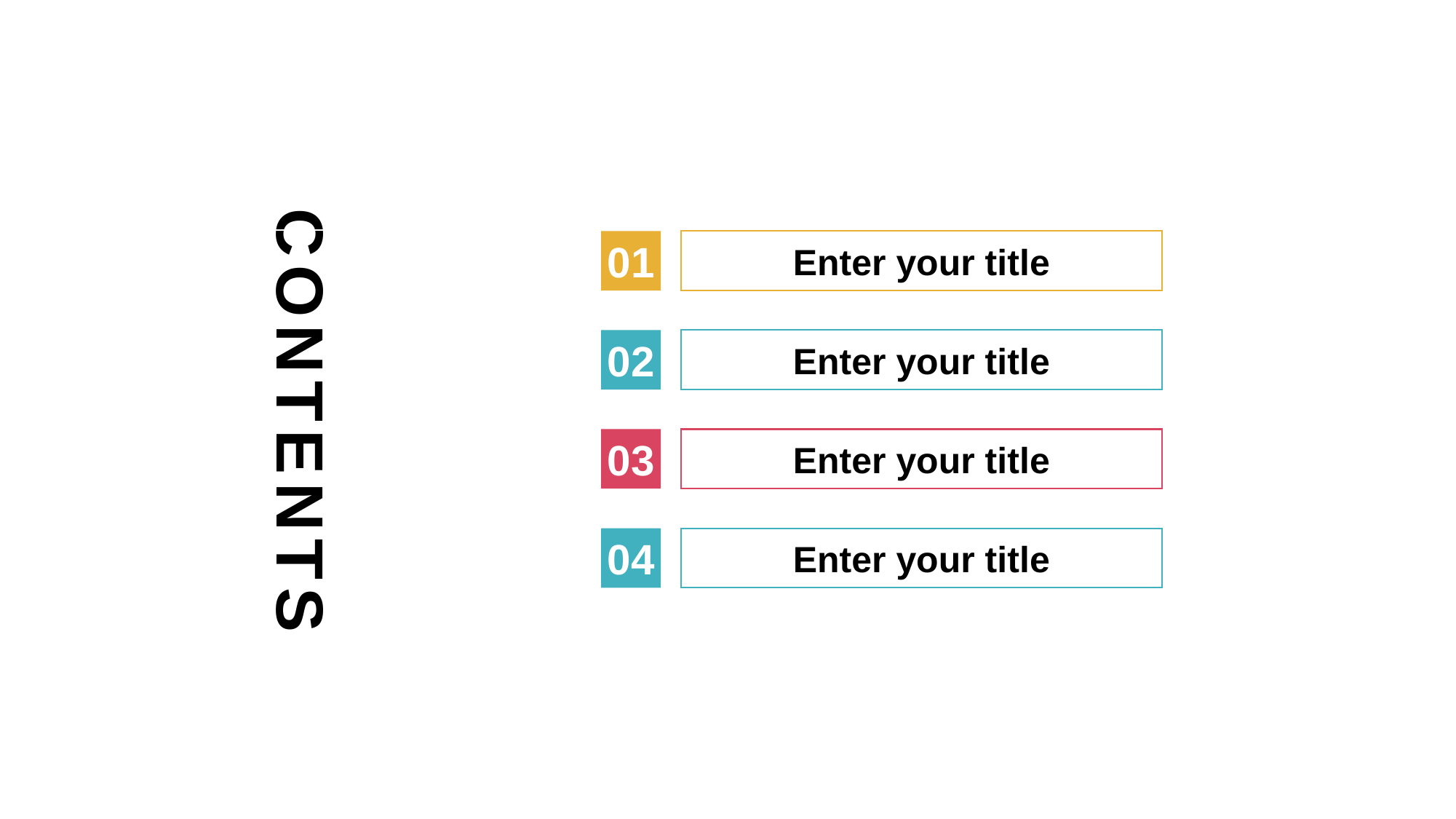

01
Enter your title
CONTENTS
02
Enter your title
03
Enter your title
04
Enter your title